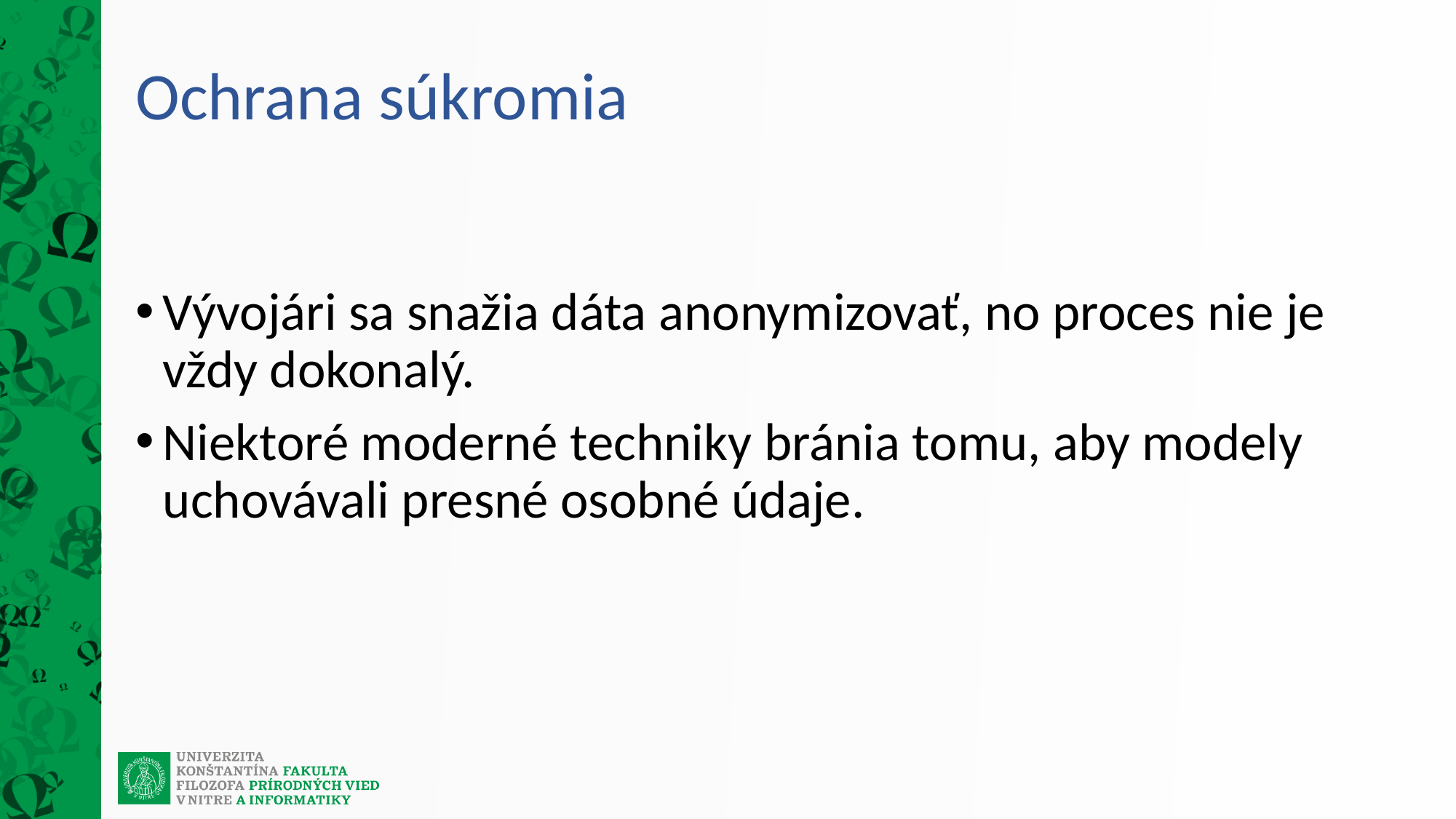

# Ochrana súkromia

Vývojári sa snažia dáta anonymizovať, no proces nie je vždy dokonalý.
Niektoré moderné techniky bránia tomu, aby modely uchovávali presné osobné údaje.